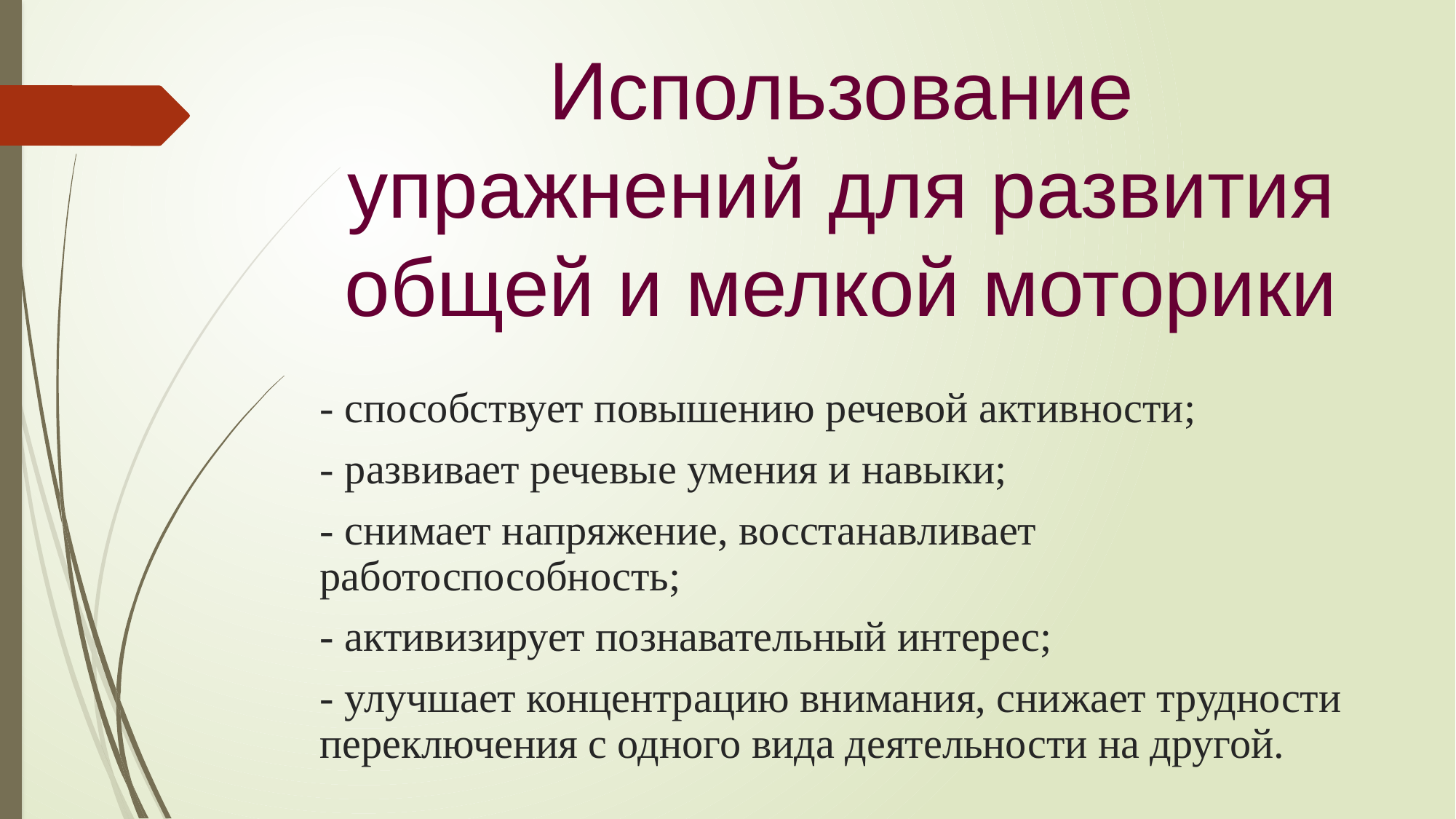

Использование упражнений для развития общей и мелкой моторики
- способствует повышению речевой активности;
- развивает речевые умения и навыки;
- снимает напряжение, восстанавливает работоспособность;
- активизирует познавательный интерес;
- улучшает концентрацию внимания, снижает трудности переключения с одного вида деятельности на другой.